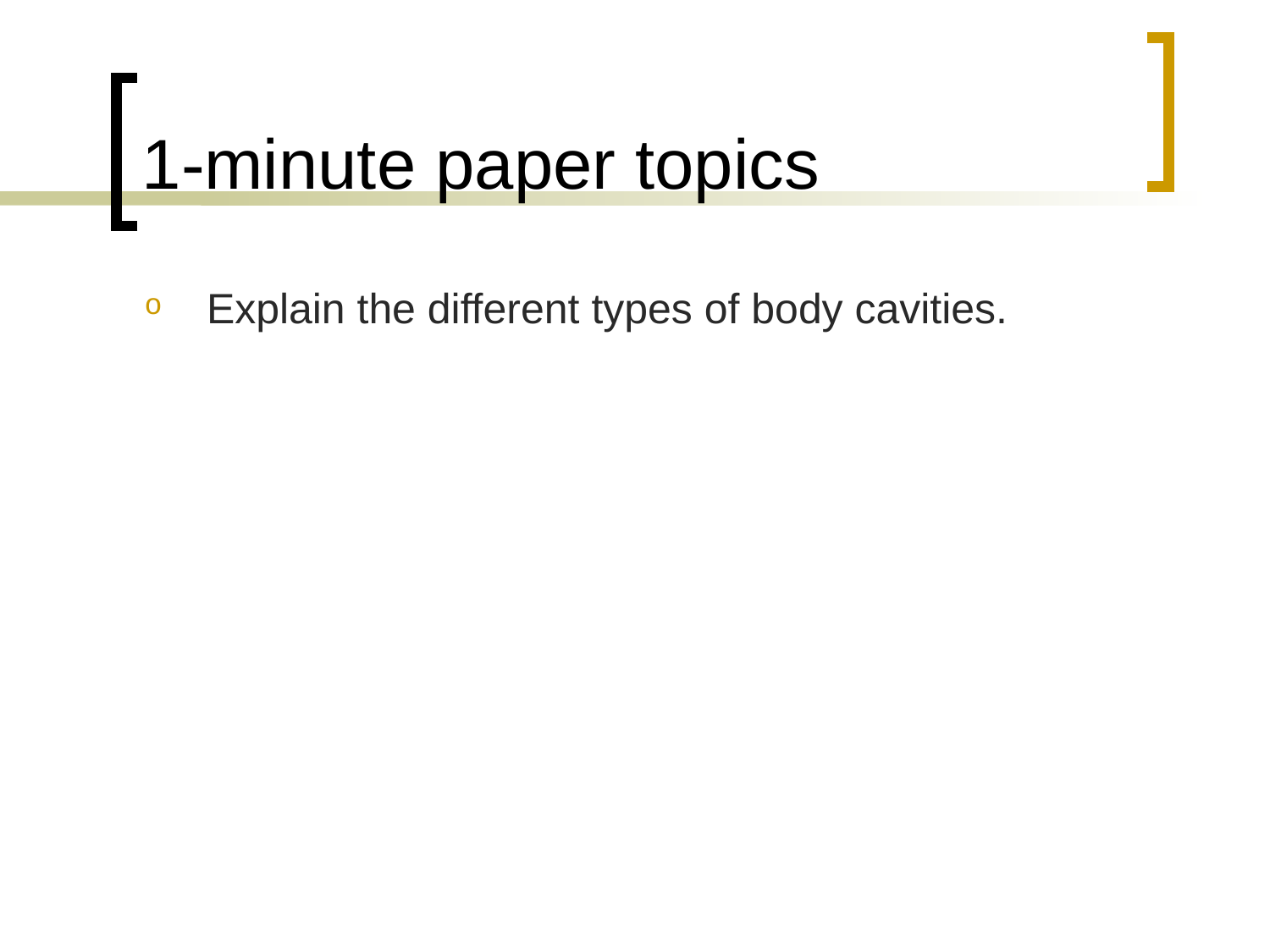

# 1-minute paper topics
Explain the different types of body cavities.